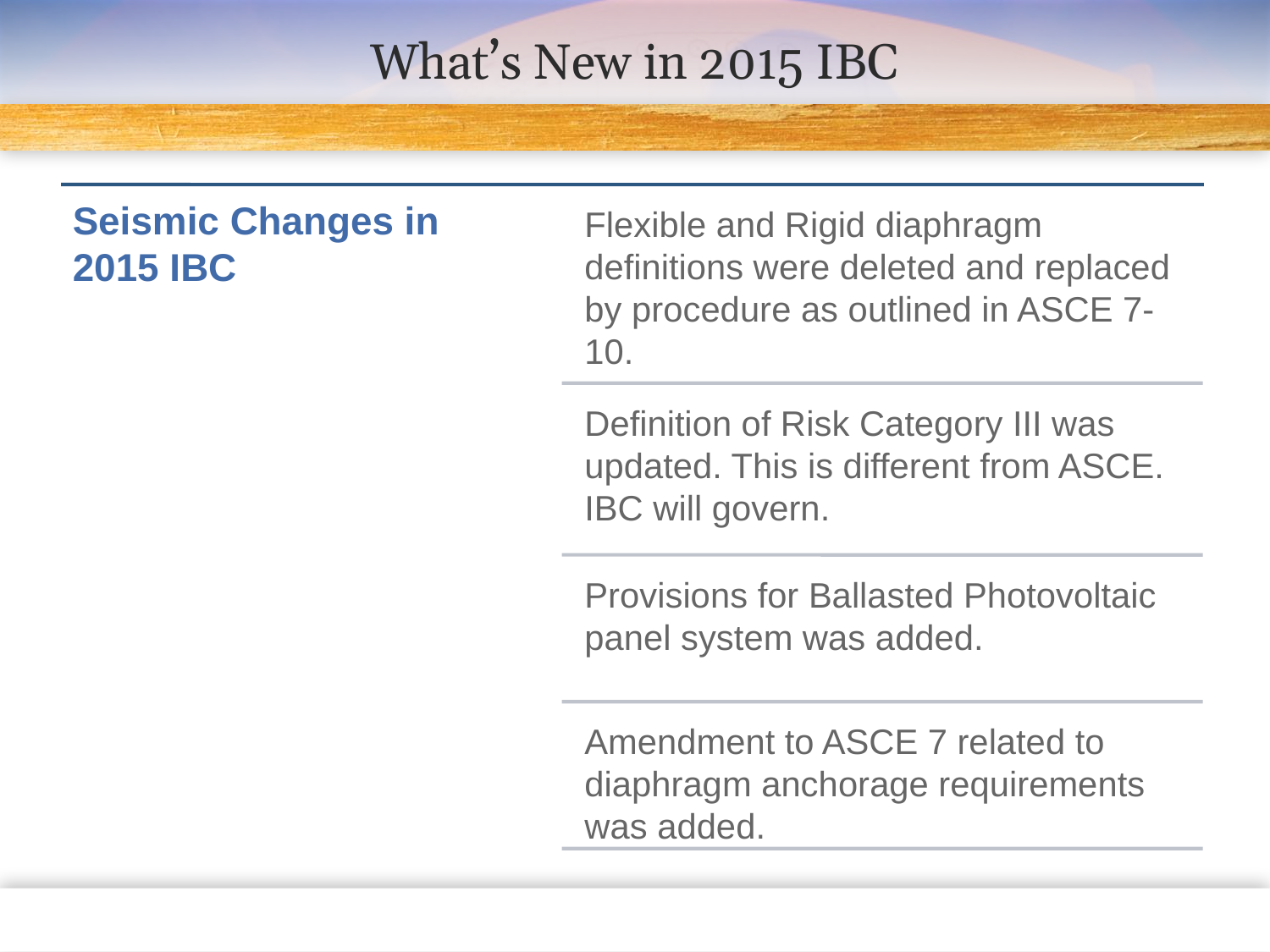

# What’s New in 2015 IBC
Seismic Changes in
2015 IBC
Flexible and Rigid diaphragm definitions were deleted and replaced by procedure as outlined in ASCE 7-10.
Definition of Risk Category III was updated. This is different from ASCE. IBC will govern.
Provisions for Ballasted Photovoltaic panel system was added.
Amendment to ASCE 7 related to diaphragm anchorage requirements was added.